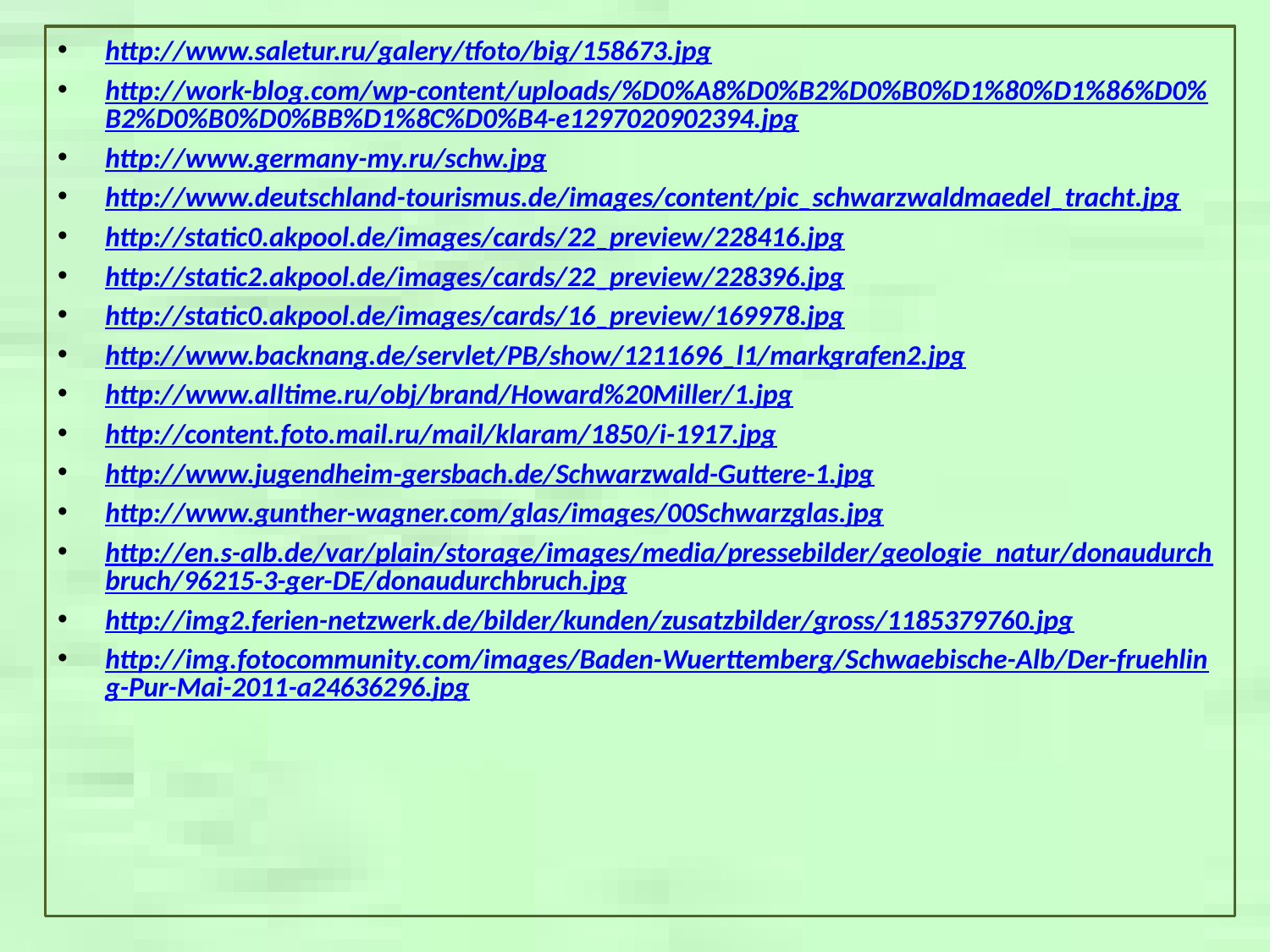

http://www.saletur.ru/galery/tfoto/big/158673.jpg
http://work-blog.com/wp-content/uploads/%D0%A8%D0%B2%D0%B0%D1%80%D1%86%D0%B2%D0%B0%D0%BB%D1%8C%D0%B4-e1297020902394.jpg
http://www.germany-my.ru/schw.jpg
http://www.deutschland-tourismus.de/images/content/pic_schwarzwaldmaedel_tracht.jpg
http://static0.akpool.de/images/cards/22_preview/228416.jpg
http://static2.akpool.de/images/cards/22_preview/228396.jpg
http://static0.akpool.de/images/cards/16_preview/169978.jpg
http://www.backnang.de/servlet/PB/show/1211696_l1/markgrafen2.jpg
http://www.alltime.ru/obj/brand/Howard%20Miller/1.jpg
http://content.foto.mail.ru/mail/klaram/1850/i-1917.jpg
http://www.jugendheim-gersbach.de/Schwarzwald-Guttere-1.jpg
http://www.gunther-wagner.com/glas/images/00Schwarzglas.jpg
http://en.s-alb.de/var/plain/storage/images/media/pressebilder/geologie_natur/donaudurchbruch/96215-3-ger-DE/donaudurchbruch.jpg
http://img2.ferien-netzwerk.de/bilder/kunden/zusatzbilder/gross/1185379760.jpg
http://img.fotocommunity.com/images/Baden-Wuerttemberg/Schwaebische-Alb/Der-fruehling-Pur-Mai-2011-a24636296.jpg